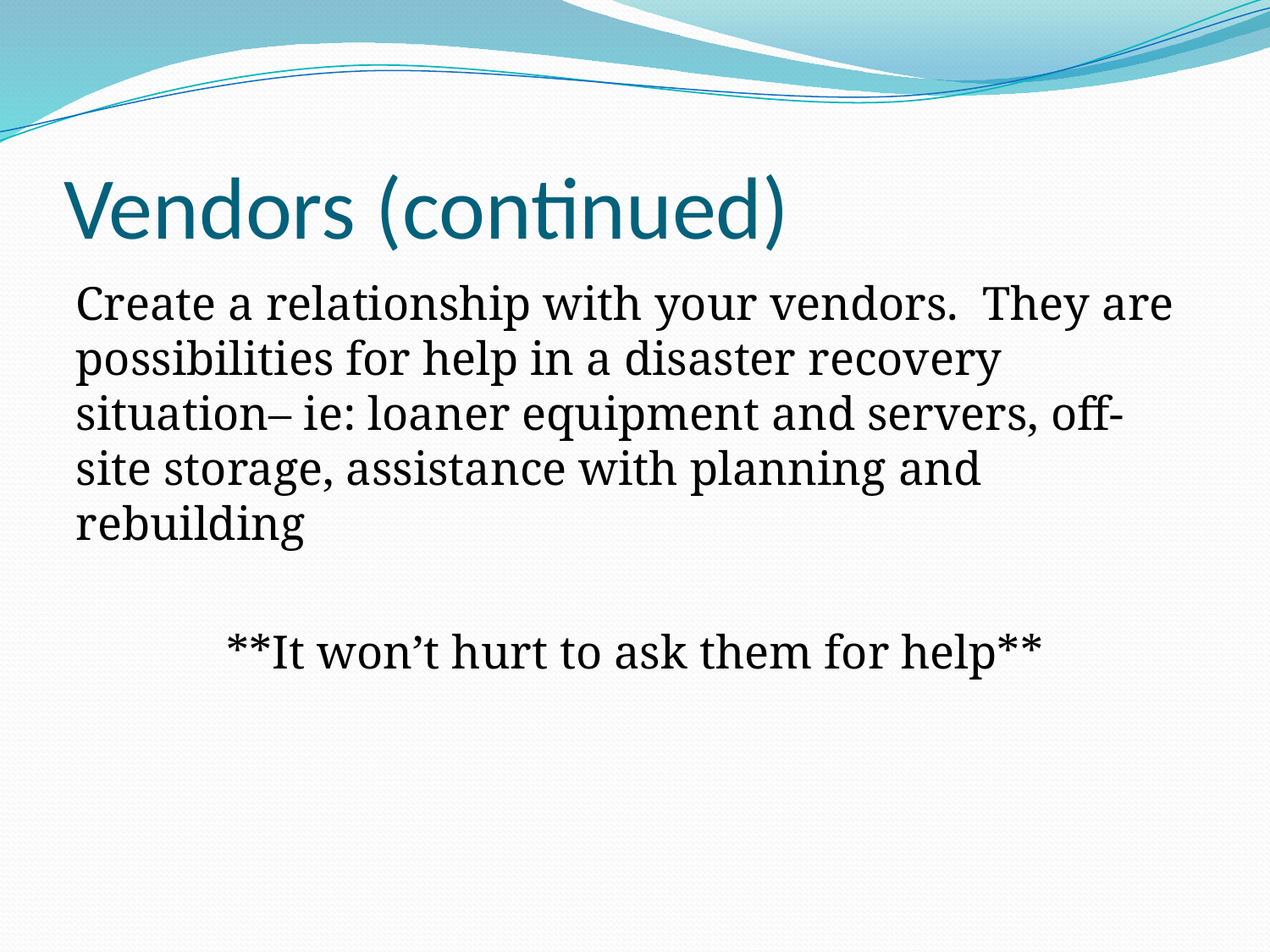

# Vendors (continued)
Create a relationship with your vendors.  They are possibilities for help in a disaster recovery situation– ie: loaner equipment and servers, off-site storage, assistance with planning and rebuilding

**It won’t hurt to ask them for help**